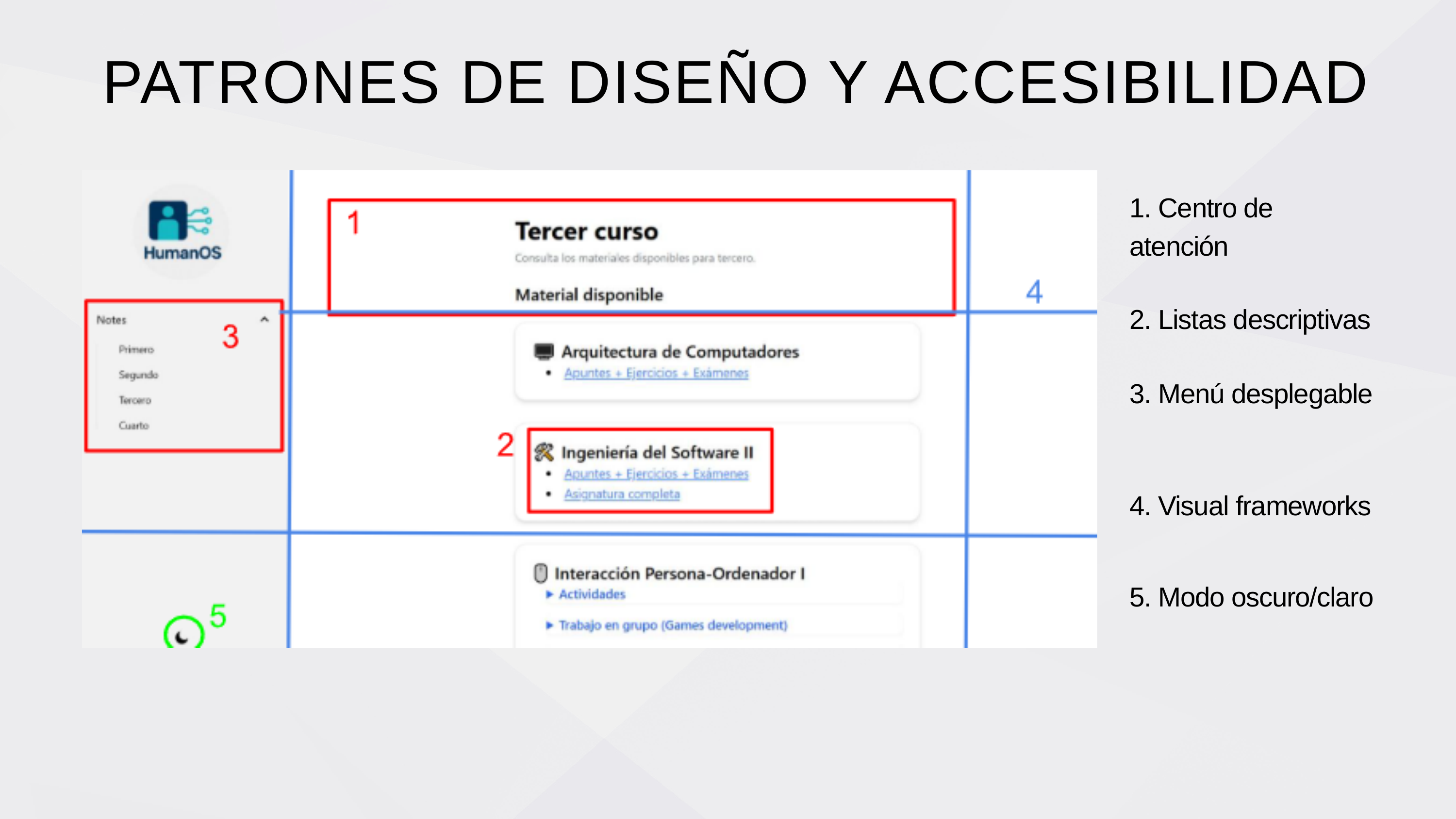

PATRONES DE DISEÑO Y ACCESIBILIDAD

1. Centro de atención
2. Listas descriptivas
3. Menú desplegable
4. Visual frameworks
5. Modo oscuro/claro